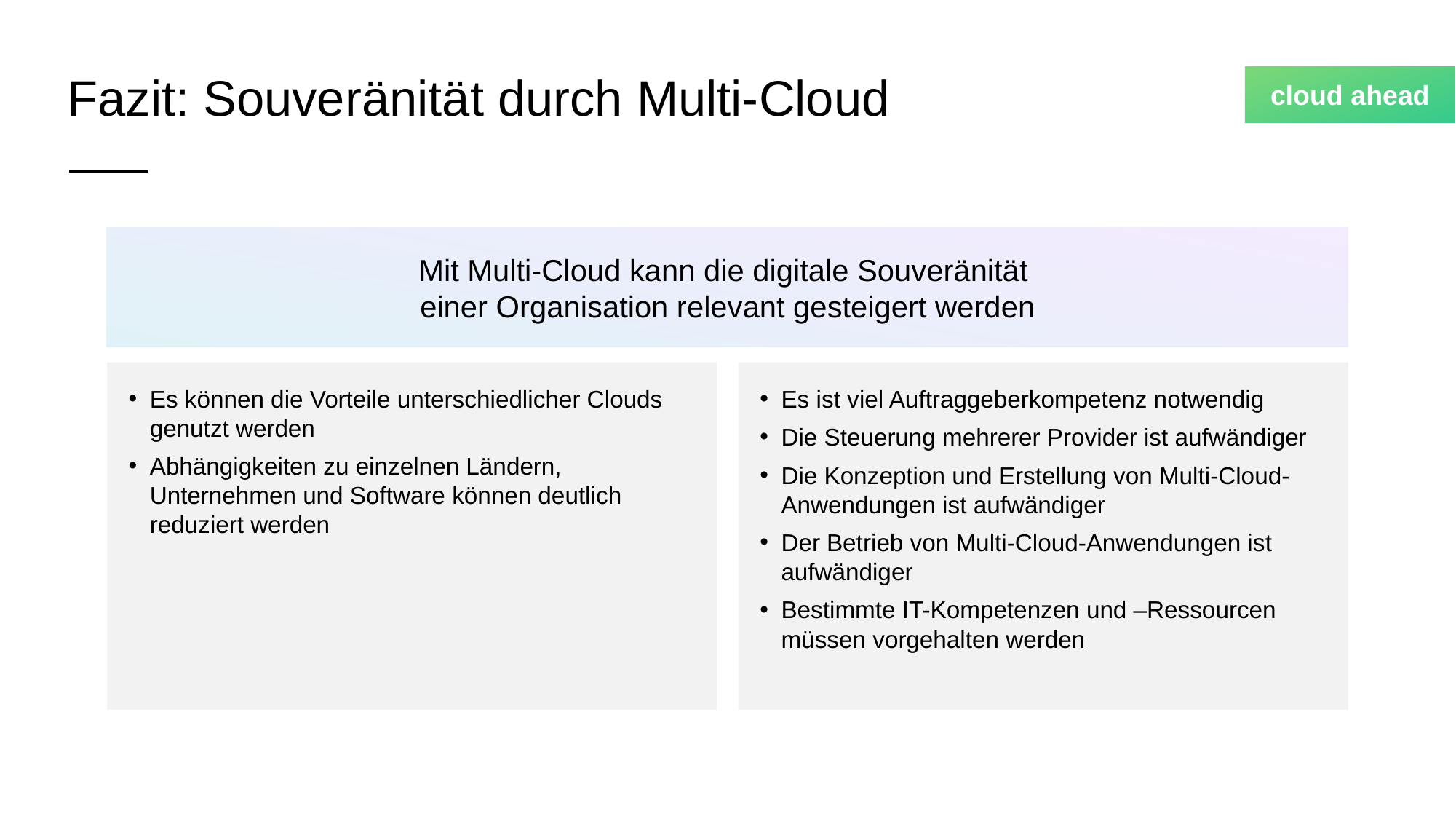

# Fazit: Souveränität durch Multi-Cloud
Mit Multi-Cloud kann die digitale Souveränität
einer Organisation relevant gesteigert werden
Es können die Vorteile unterschiedlicher Clouds genutzt werden
Abhängigkeiten zu einzelnen Ländern, Unternehmen und Software können deutlich reduziert werden

Es ist viel Auftraggeberkompetenz notwendig
Die Steuerung mehrerer Provider ist aufwändiger
Die Konzeption und Erstellung von Multi-Cloud-Anwendungen ist aufwändiger
Der Betrieb von Multi-Cloud-Anwendungen ist aufwändiger
Bestimmte IT-Kompetenzen und –Ressourcen müssen vorgehalten werden